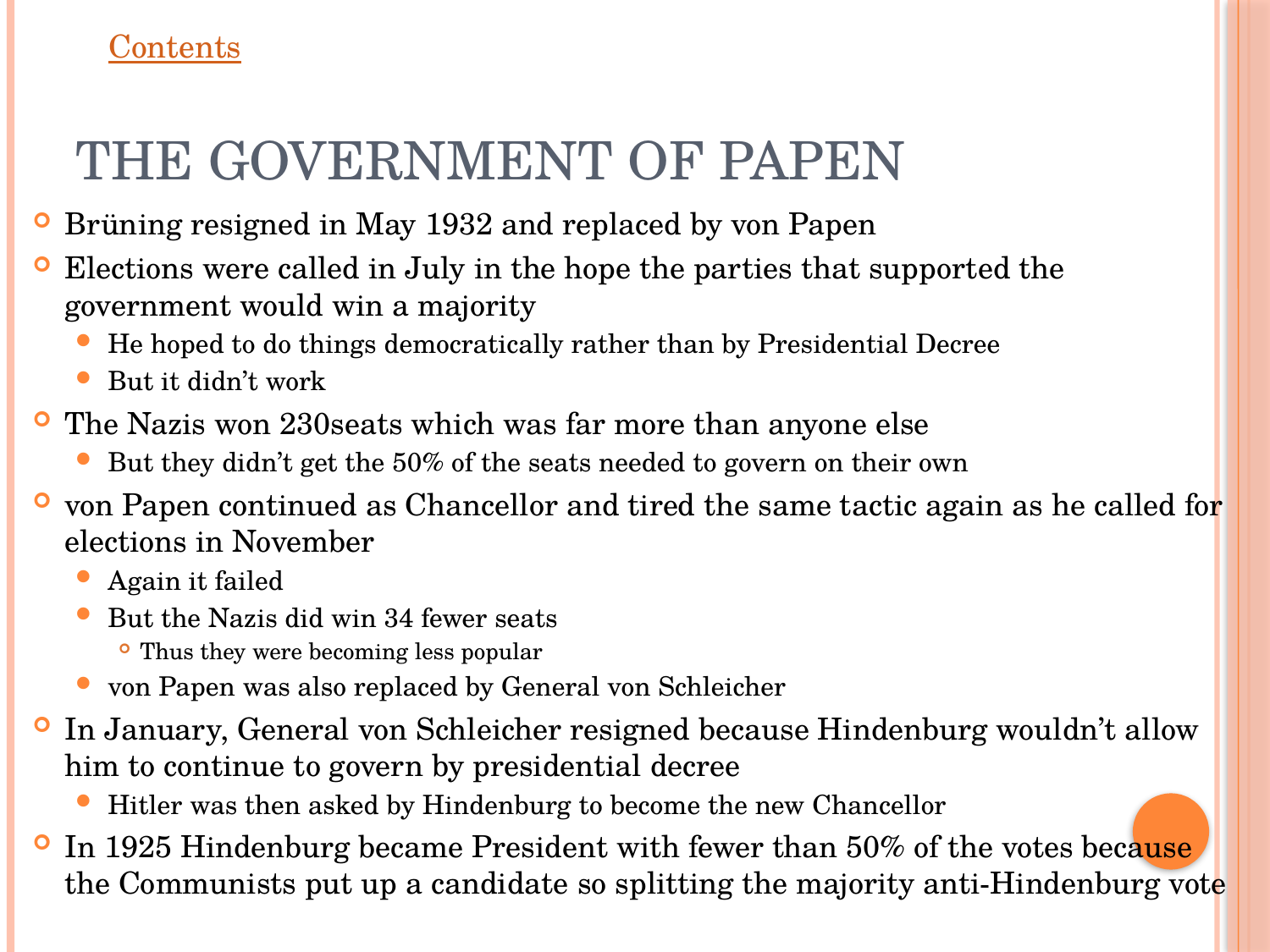

# The Government of Papen
Brüning resigned in May 1932 and replaced by von Papen
Elections were called in July in the hope the parties that supported the government would win a majority
He hoped to do things democratically rather than by Presidential Decree
But it didn’t work
The Nazis won 230seats which was far more than anyone else
But they didn’t get the 50% of the seats needed to govern on their own
von Papen continued as Chancellor and tired the same tactic again as he called for elections in November
Again it failed
But the Nazis did win 34 fewer seats
Thus they were becoming less popular
von Papen was also replaced by General von Schleicher
In January, General von Schleicher resigned because Hindenburg wouldn’t allow him to continue to govern by presidential decree
Hitler was then asked by Hindenburg to become the new Chancellor
In 1925 Hindenburg became President with fewer than 50% of the votes because the Communists put up a candidate so splitting the majority anti-Hindenburg vote